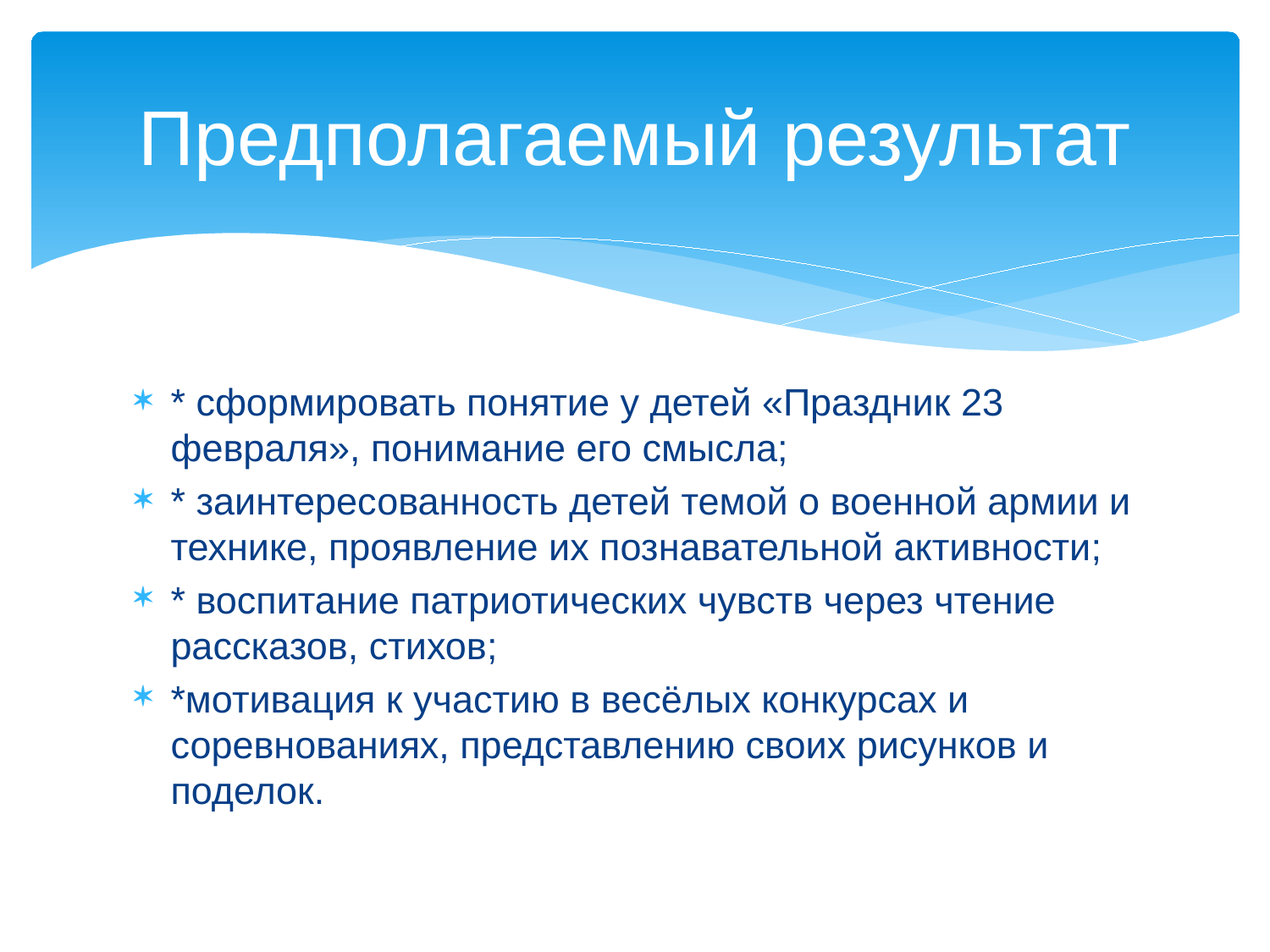

# Предполагаемый результат
* сформировать понятие у детей «Праздник 23 февраля», понимание его смысла;
* заинтересованность детей темой о военной армии и технике, проявление их познавательной активности;
* воспитание патриотических чувств через чтение рассказов, стихов;
*мотивация к участию в весёлых конкурсах и соревнованиях, представлению своих рисунков и поделок.